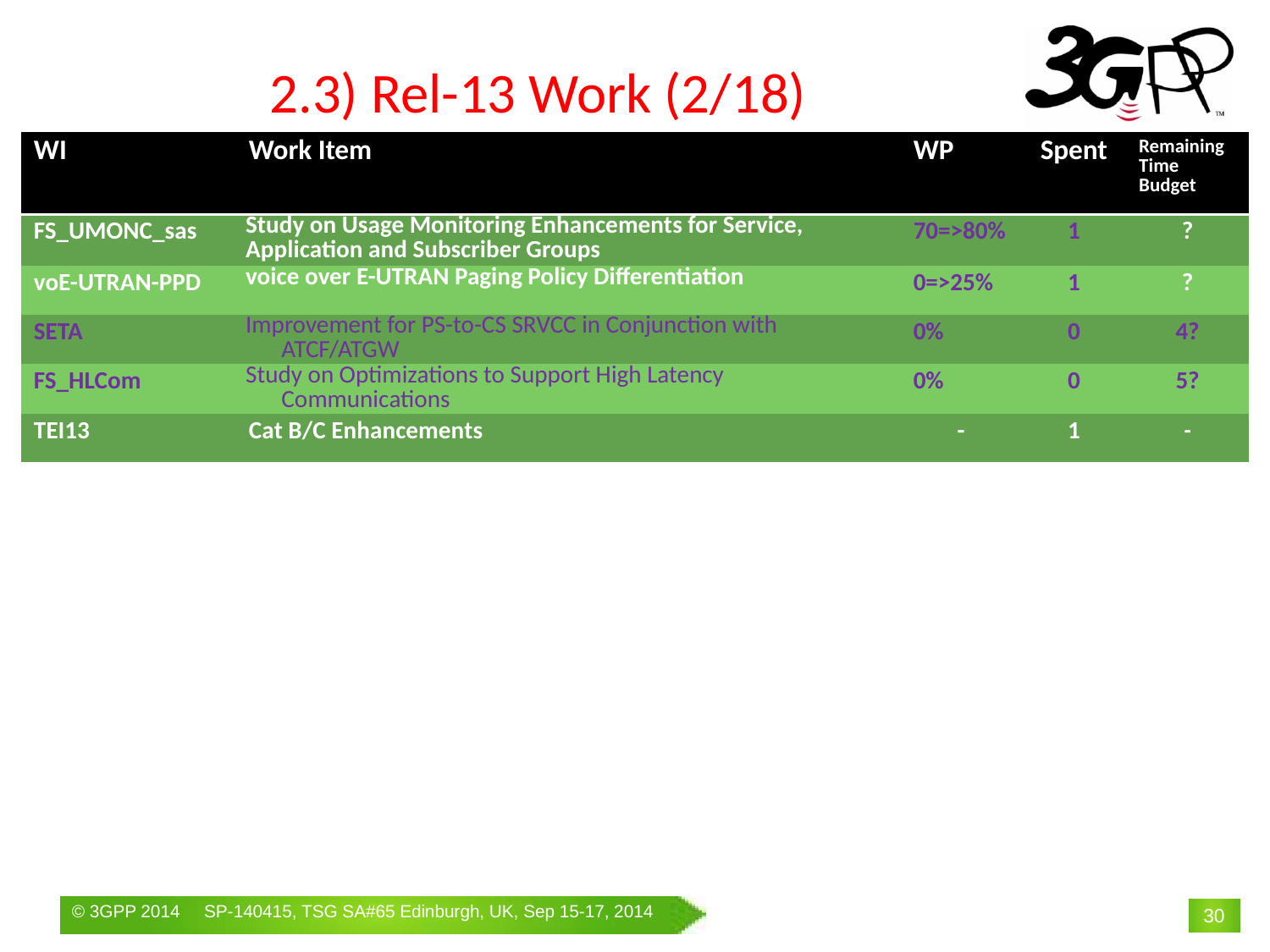

# 2.3) Rel-13 Work (2/18)
| WI | Work Item | WP | Spent | Remaining Time Budget |
| --- | --- | --- | --- | --- |
| FS\_UMONC\_sas | Study on Usage Monitoring Enhancements for Service, Application and Subscriber Groups | 70=>80% | 1 | ? |
| voE-UTRAN-PPD | voice over E-UTRAN Paging Policy Differentiation | 0=>25% | 1 | ? |
| SETA | Improvement for PS-to-CS SRVCC in Conjunction with ATCF/ATGW | 0% | 0 | 4? |
| FS\_HLCom | Study on Optimizations to Support High Latency Communications | 0% | 0 | 5? |
| TEI13 | Cat B/C Enhancements | - | 1 | - |